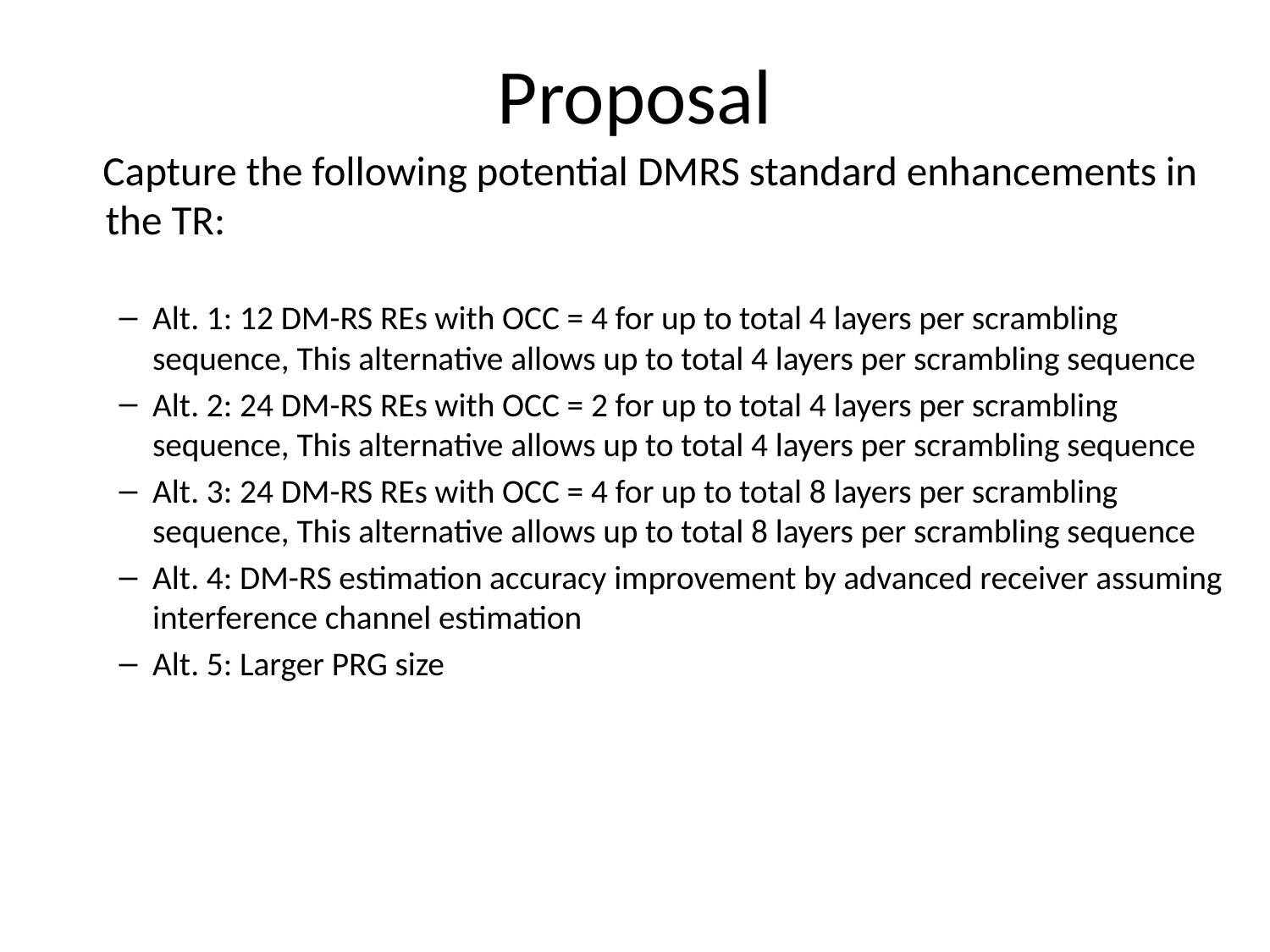

# Proposal
    Capture the following potential DMRS standard enhancements in the TR:

Alt. 1: 12 DM-RS REs with OCC = 4 for up to total 4 layers per scrambling sequence, This alternative allows up to total 4 layers per scrambling sequence
Alt. 2: 24 DM-RS REs with OCC = 2 for up to total 4 layers per scrambling sequence, This alternative allows up to total 4 layers per scrambling sequence
Alt. 3: 24 DM-RS REs with OCC = 4 for up to total 8 layers per scrambling sequence, This alternative allows up to total 8 layers per scrambling sequence
Alt. 4: DM-RS estimation accuracy improvement by advanced receiver assuming interference channel estimation
Alt. 5: Larger PRG size